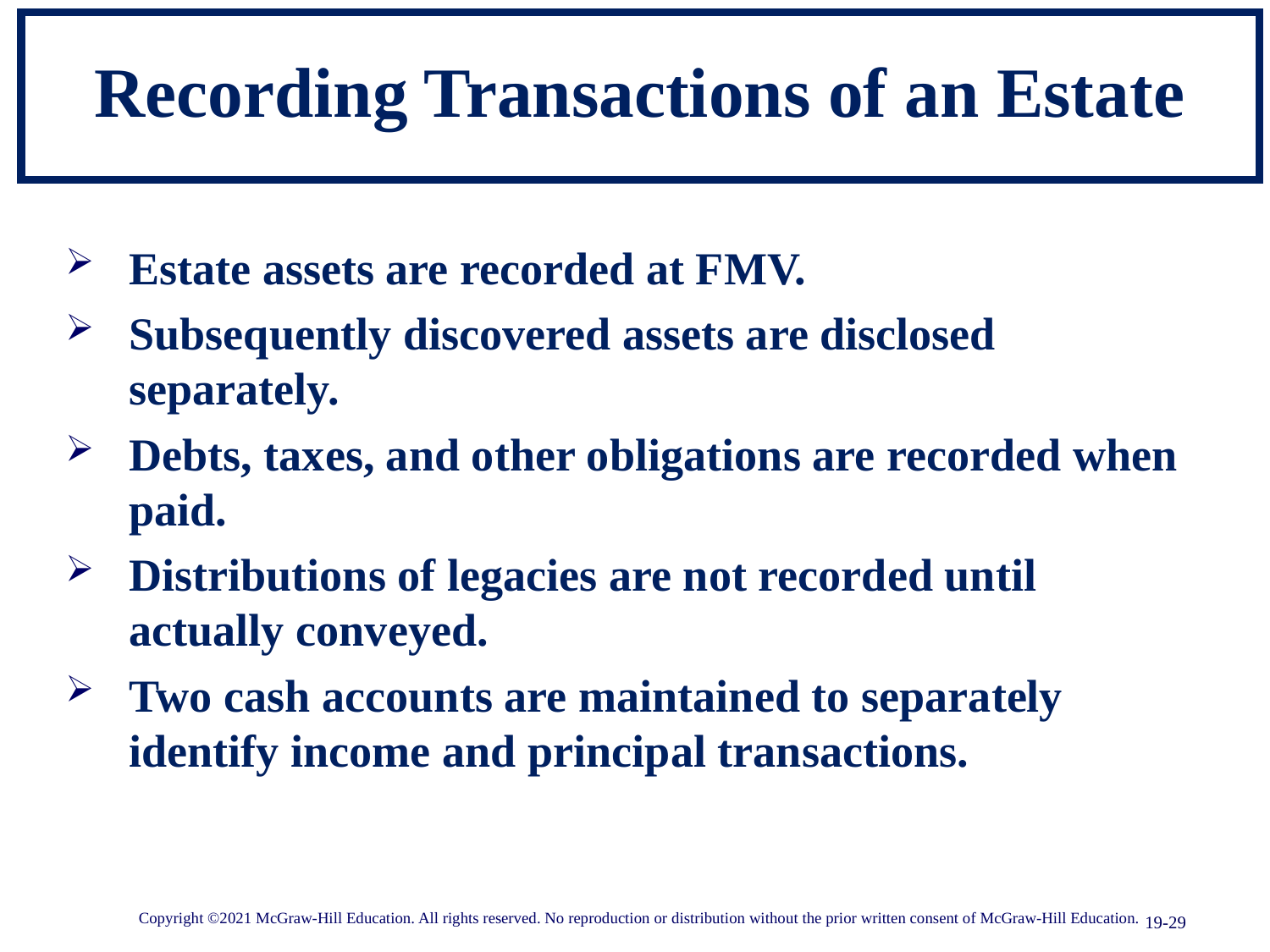

# Recording Transactions of an Estate
Estate assets are recorded at FMV.
Subsequently discovered assets are disclosed separately.
Debts, taxes, and other obligations are recorded when paid.
Distributions of legacies are not recorded until actually conveyed.
Two cash accounts are maintained to separately identify income and principal transactions.

Copyright ©2021 McGraw-Hill Education. All rights reserved. No reproduction or distribution without the prior written consent of McGraw-Hill Education.
19-29